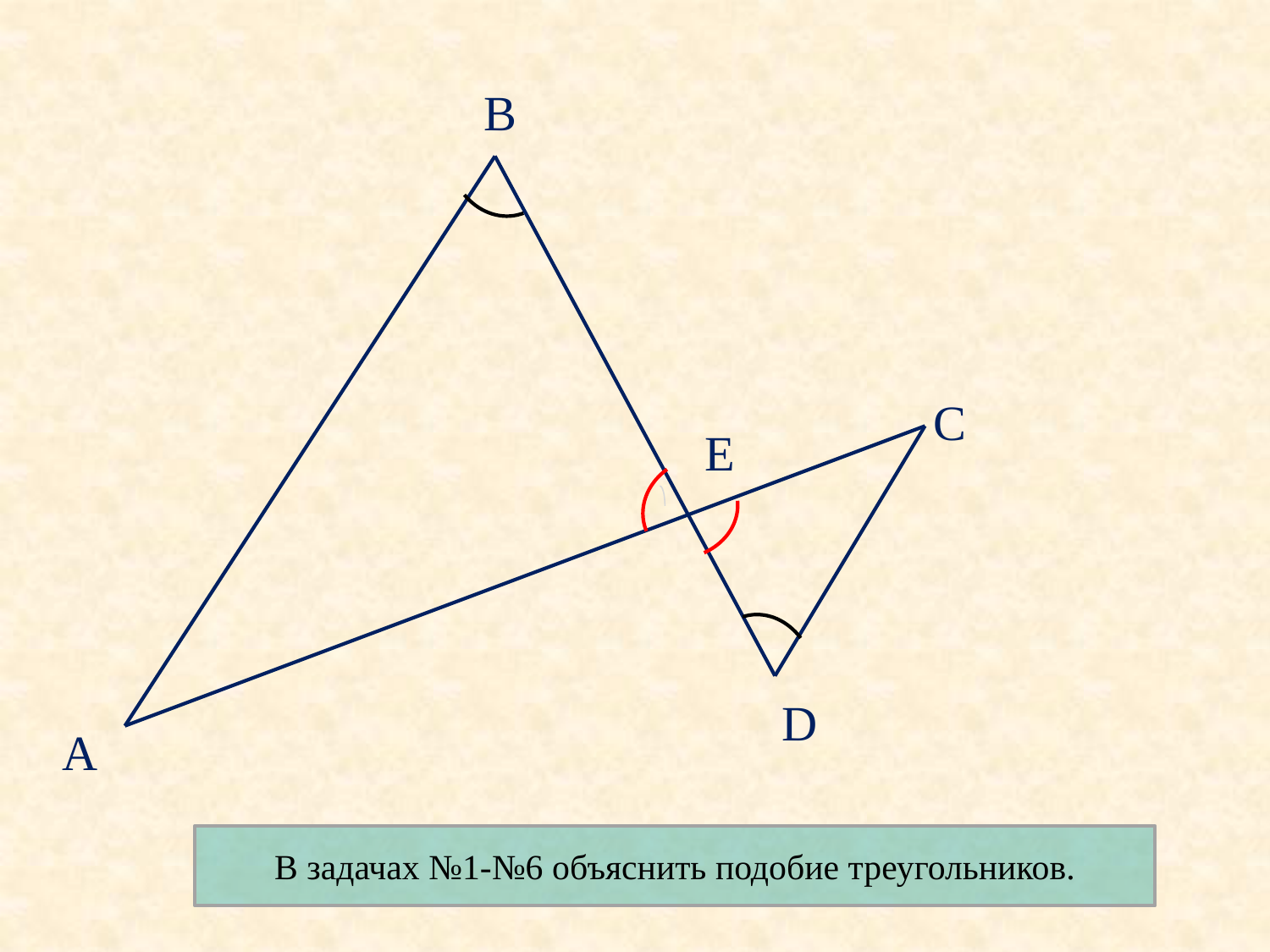

B

C
E

D
A
В задачах №1-№6 объяснить подобие треугольников.